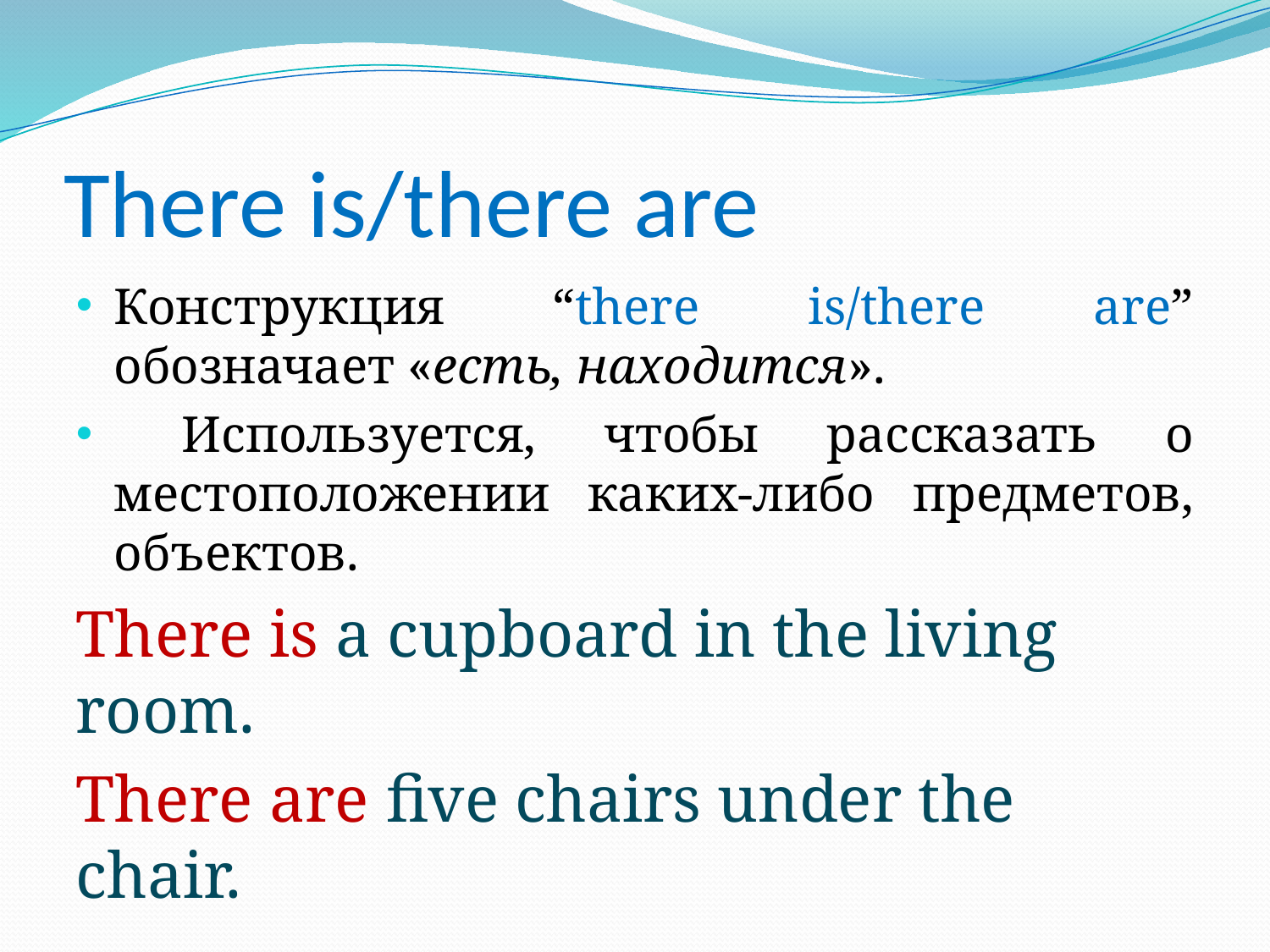

# There is/there are
Конструкция “there is/there are” обозначает «есть, находится».
 Используется, чтобы рассказать о местоположении каких-либо предметов, объектов.
There is a cupboard in the living room.
There are five chairs under the chair.